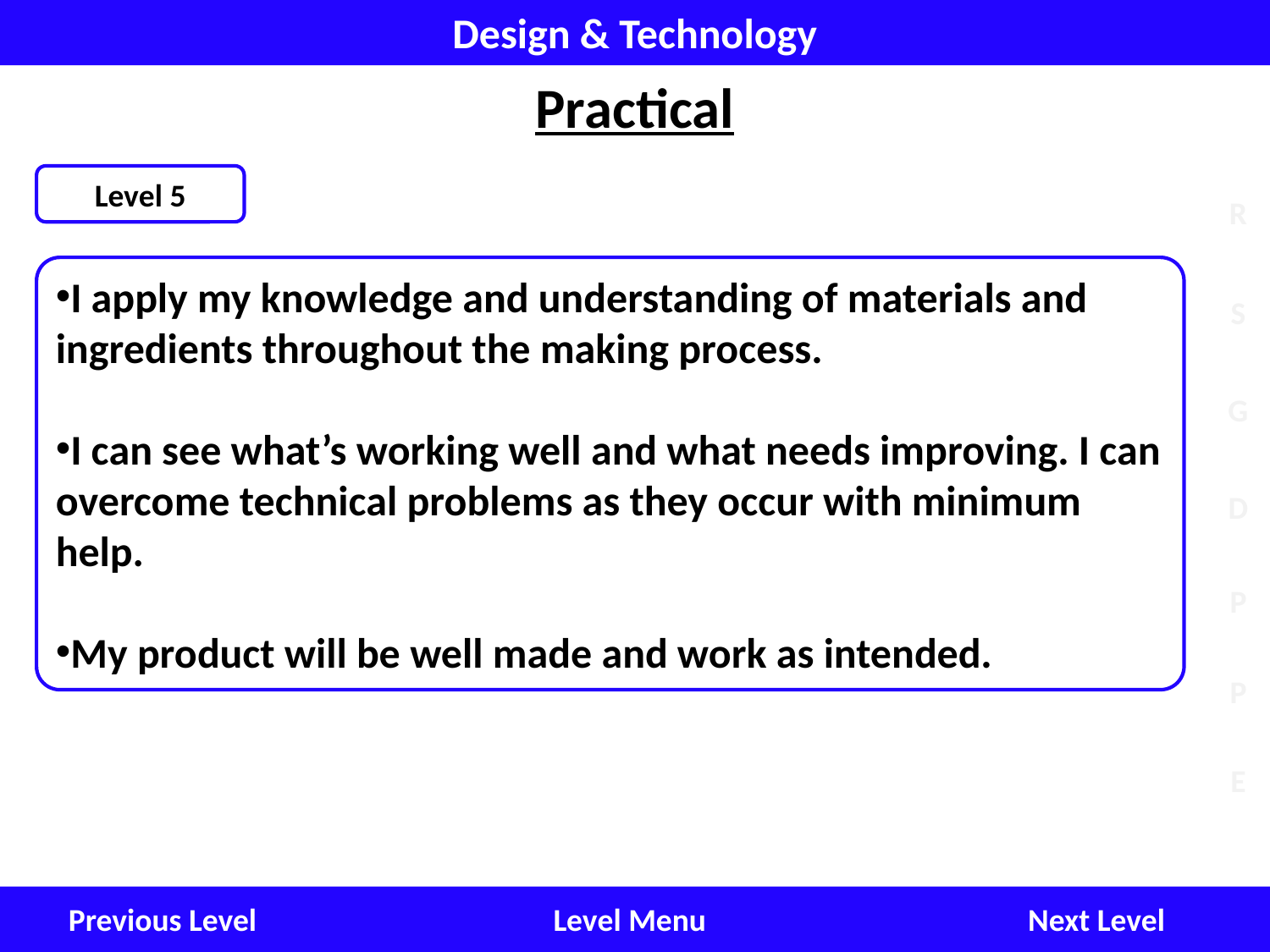

Design & Technology
Practical
Level 5
I apply my knowledge and understanding of materials and ingredients throughout the making process.

I can see what’s working well and what needs improving. I can overcome technical problems as they occur with minimum help.

My product will be well made and work as intended.

Next Level
Level Menu
Previous Level